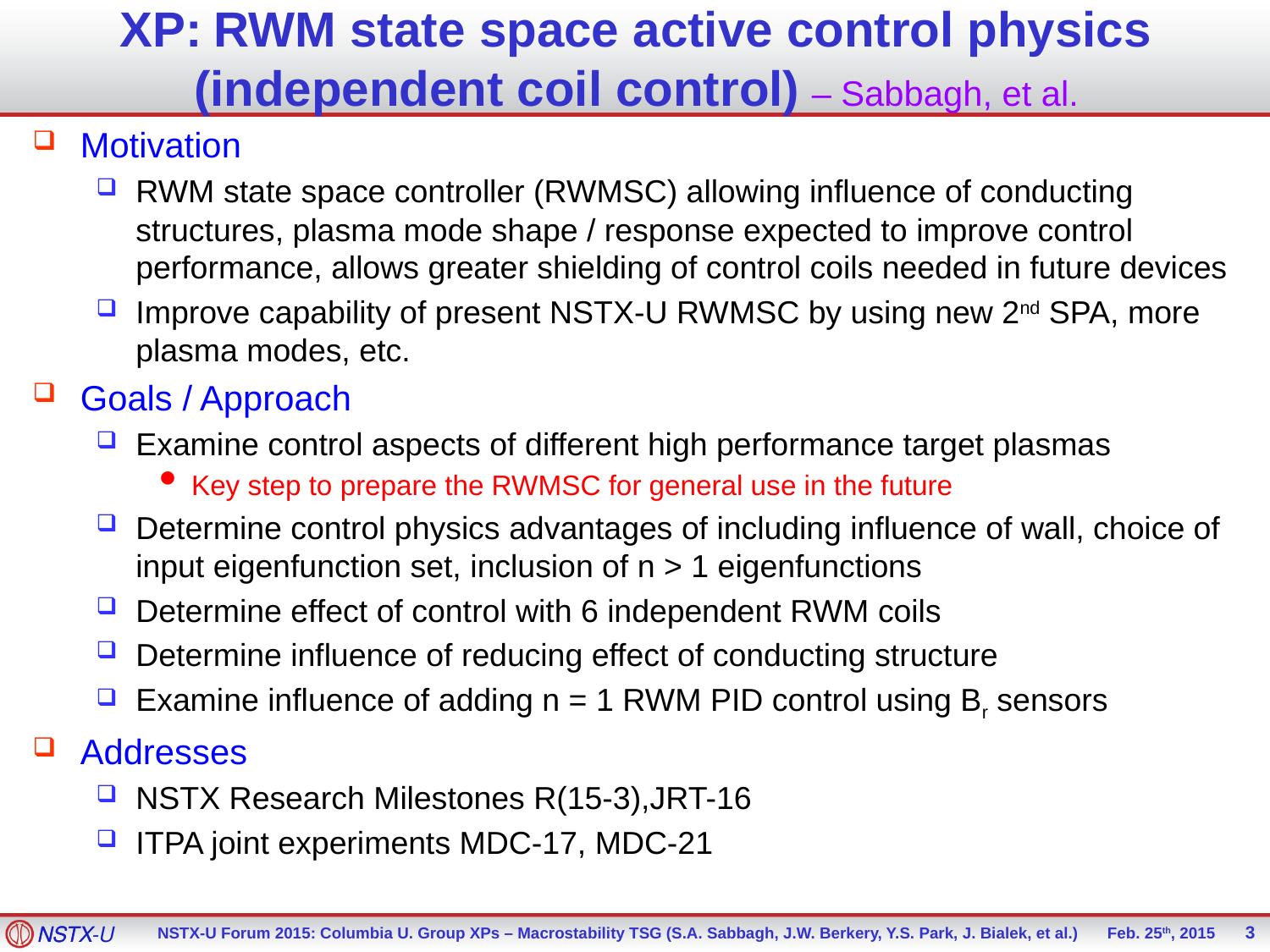

# XP: RWM state space active control physics (independent coil control) – Sabbagh, et al.
Motivation
RWM state space controller (RWMSC) allowing influence of conducting structures, plasma mode shape / response expected to improve control performance, allows greater shielding of control coils needed in future devices
Improve capability of present NSTX-U RWMSC by using new 2nd SPA, more plasma modes, etc.
Goals / Approach
Examine control aspects of different high performance target plasmas
Key step to prepare the RWMSC for general use in the future
Determine control physics advantages of including influence of wall, choice of input eigenfunction set, inclusion of n > 1 eigenfunctions
Determine effect of control with 6 independent RWM coils
Determine influence of reducing effect of conducting structure
Examine influence of adding n = 1 RWM PID control using Br sensors
Addresses
NSTX Research Milestones R(15-3),JRT-16
ITPA joint experiments MDC-17, MDC-21
3